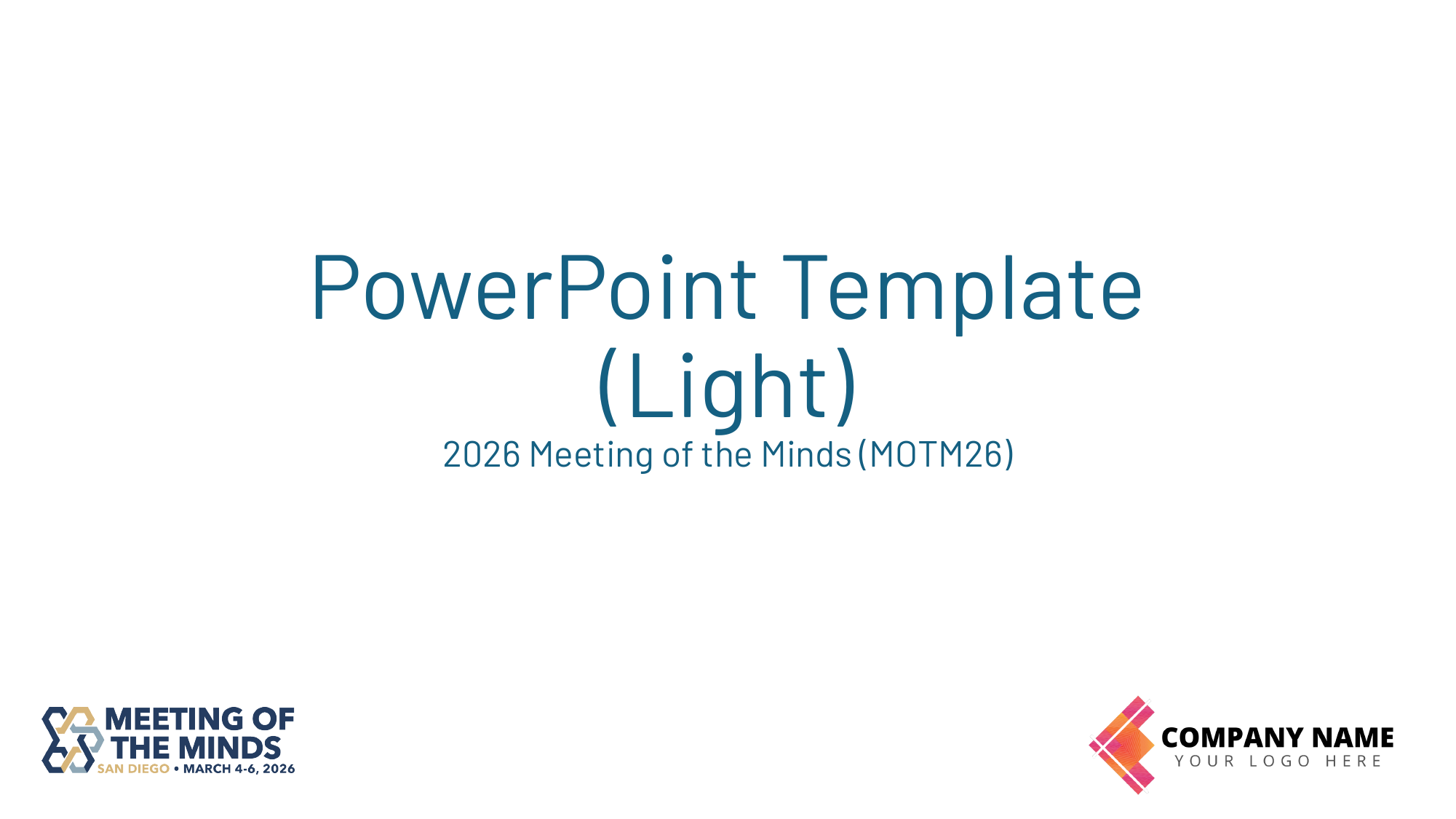

# PowerPoint Template (Light)
2026 Meeting of the Minds (MOTM26)